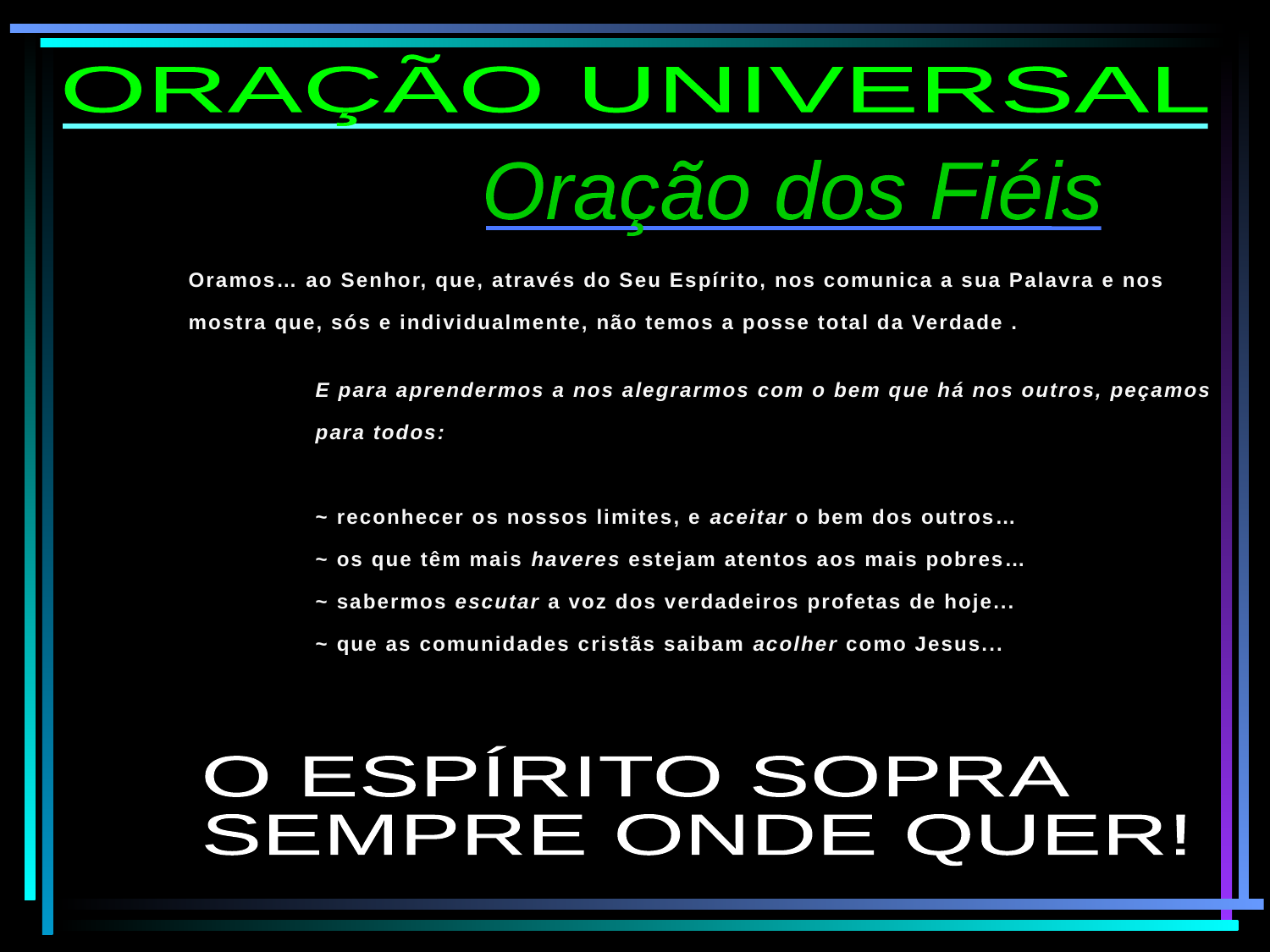

ORAÇÃO UNIVERSAL

Oração dos Fiéis

Oramos… ao Senhor, que, através do Seu Espírito, nos comunica a sua Palavra e nos mostra que, sós e individualmente, não temos a posse total da Verdade .

E para aprendermos a nos alegrarmos com o bem que há nos outros, peçamos para todos:

~ reconhecer os nossos limites, e aceitar o bem dos outros…
~ os que têm mais haveres estejam atentos aos mais pobres…
~ sabermos escutar a voz dos verdadeiros profetas de hoje...
~ que as comunidades cristãs saibam acolher como Jesus...
O ESPÍRITO SOPRA
SEMPRE ONDE QUER!